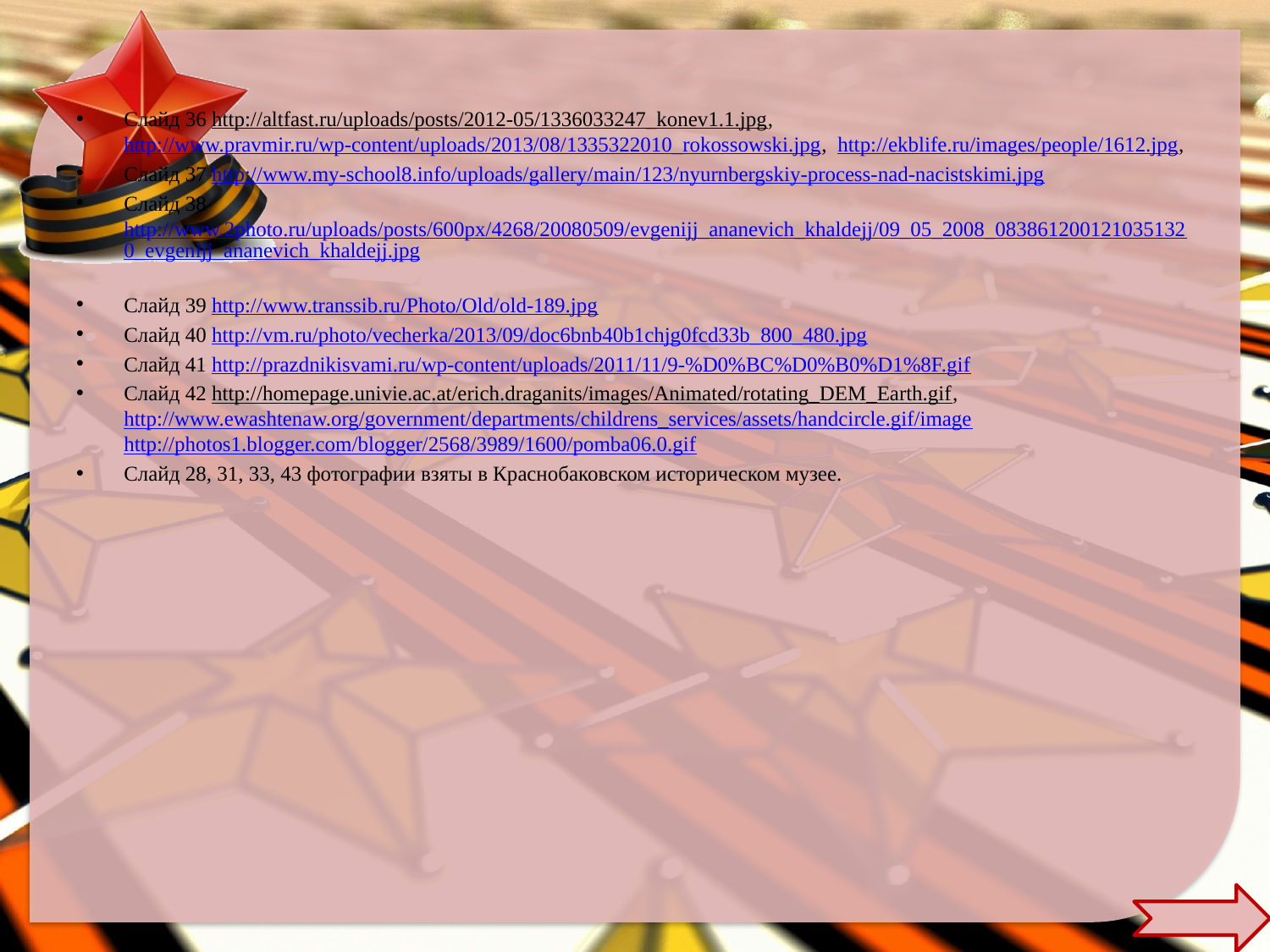

Слайд 36 http://altfast.ru/uploads/posts/2012-05/1336033247_konev1.1.jpg, http://www.pravmir.ru/wp-content/uploads/2013/08/1335322010_rokossowski.jpg,  http://ekblife.ru/images/people/1612.jpg,
Слайд 37 http://www.my-school8.info/uploads/gallery/main/123/nyurnbergskiy-process-nad-nacistskimi.jpg
Слайд 38 http://www.2photo.ru/uploads/posts/600px/4268/20080509/evgenijj_ananevich_khaldejj/09_05_2008_0838612001210351320_evgenijj_ananevich_khaldejj.jpg
Слайд 39 http://www.transsib.ru/Photo/Old/old-189.jpg
Слайд 40 http://vm.ru/photo/vecherka/2013/09/doc6bnb40b1chjg0fcd33b_800_480.jpg
Слайд 41 http://prazdnikisvami.ru/wp-content/uploads/2011/11/9-%D0%BC%D0%B0%D1%8F.gif
Слайд 42 http://homepage.univie.ac.at/erich.draganits/images/Animated/rotating_DEM_Earth.gif, http://www.ewashtenaw.org/government/departments/childrens_services/assets/handcircle.gif/image http://photos1.blogger.com/blogger/2568/3989/1600/pomba06.0.gif
Слайд 28, 31, 33, 43 фотографии взяты в Краснобаковском историческом музее.